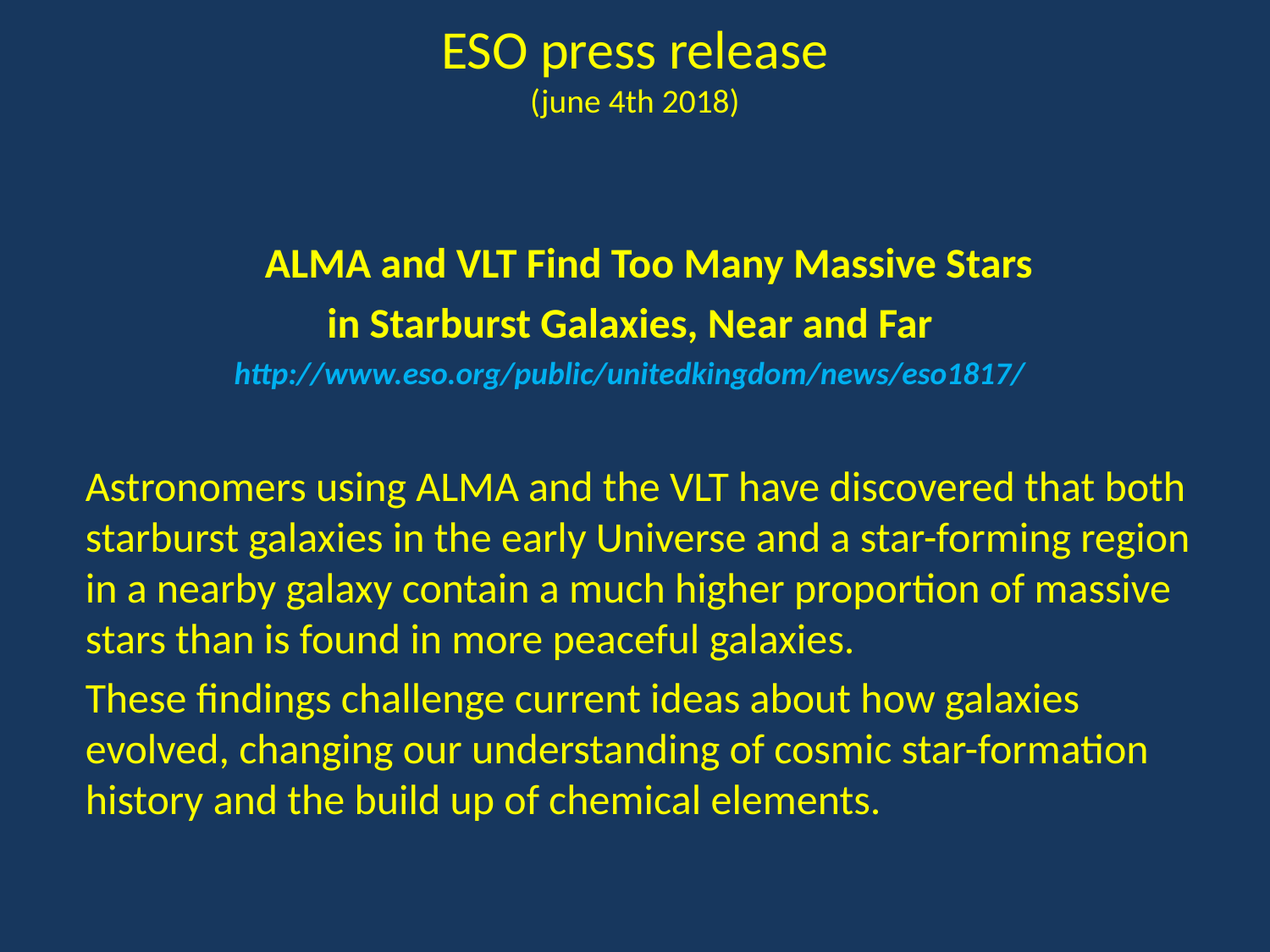

# ESO press release (june 4th 2018)
	ALMA and VLT Find Too Many Massive Stars
in Starburst Galaxies, Near and Far
http://www.eso.org/public/unitedkingdom/news/eso1817/

	Astronomers using ALMA and the VLT have discovered that both starburst galaxies in the early Universe and a star-forming region in a nearby galaxy contain a much higher proportion of massive stars than is found in more peaceful galaxies.
	These findings challenge current ideas about how galaxies evolved, changing our understanding of cosmic star-formation history and the build up of chemical elements.